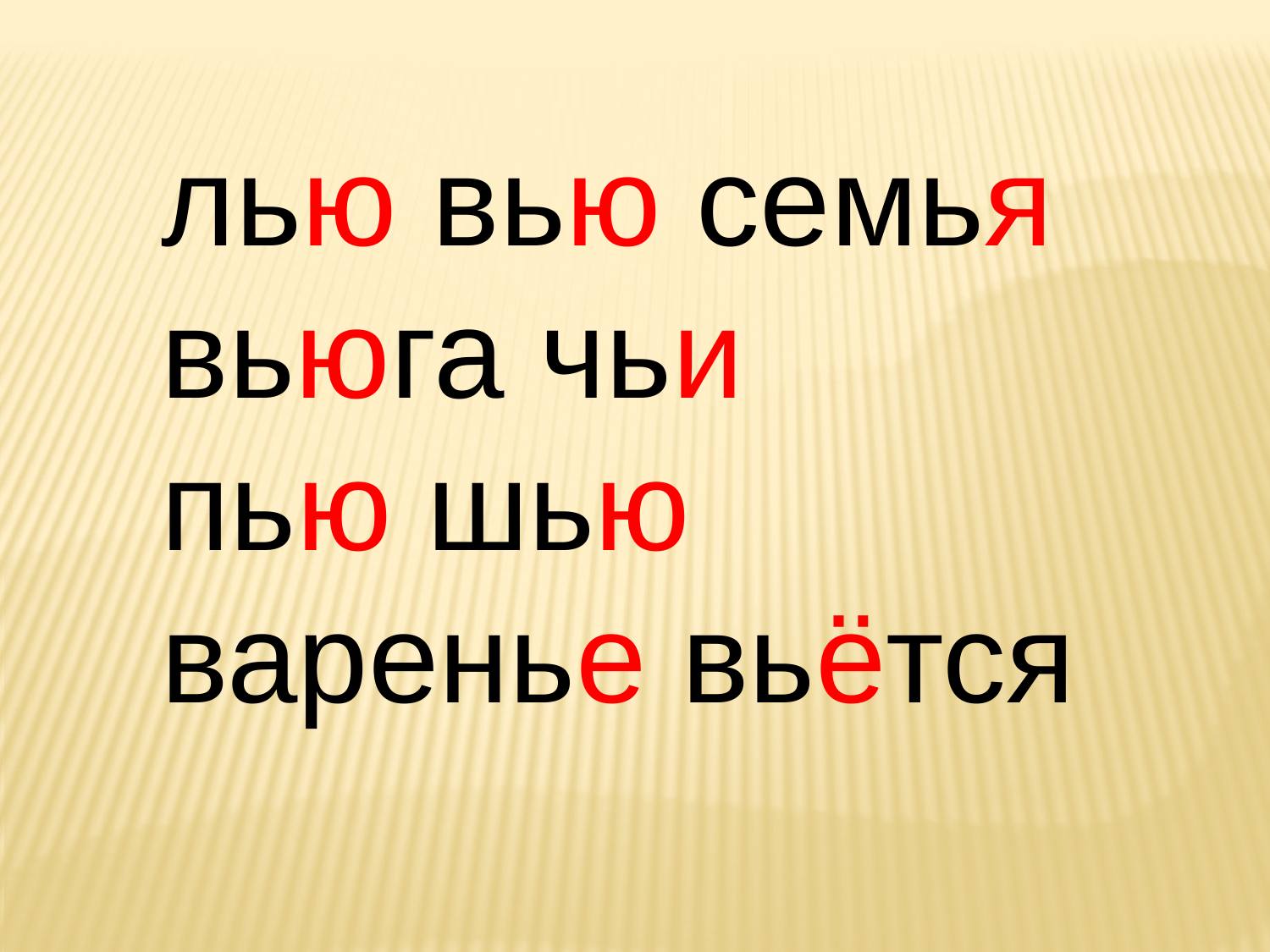

лью вью семья вьюга чьи
пью шью варенье вьётся